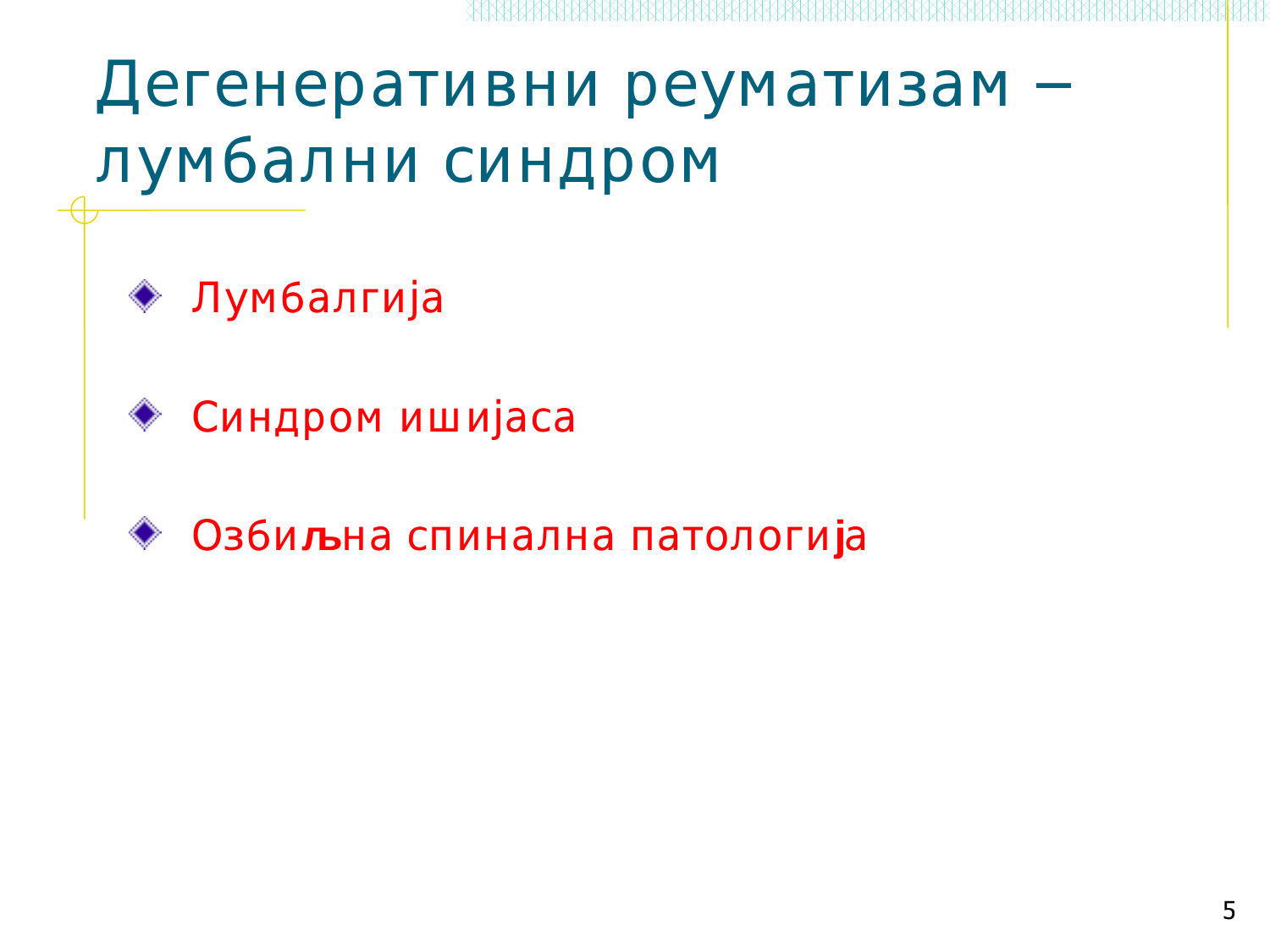

# Дегенеративни реуматизам – лумбални синдром
Лумбалгија

Синдром ишијаса

Озбиљна спинална патологија
5